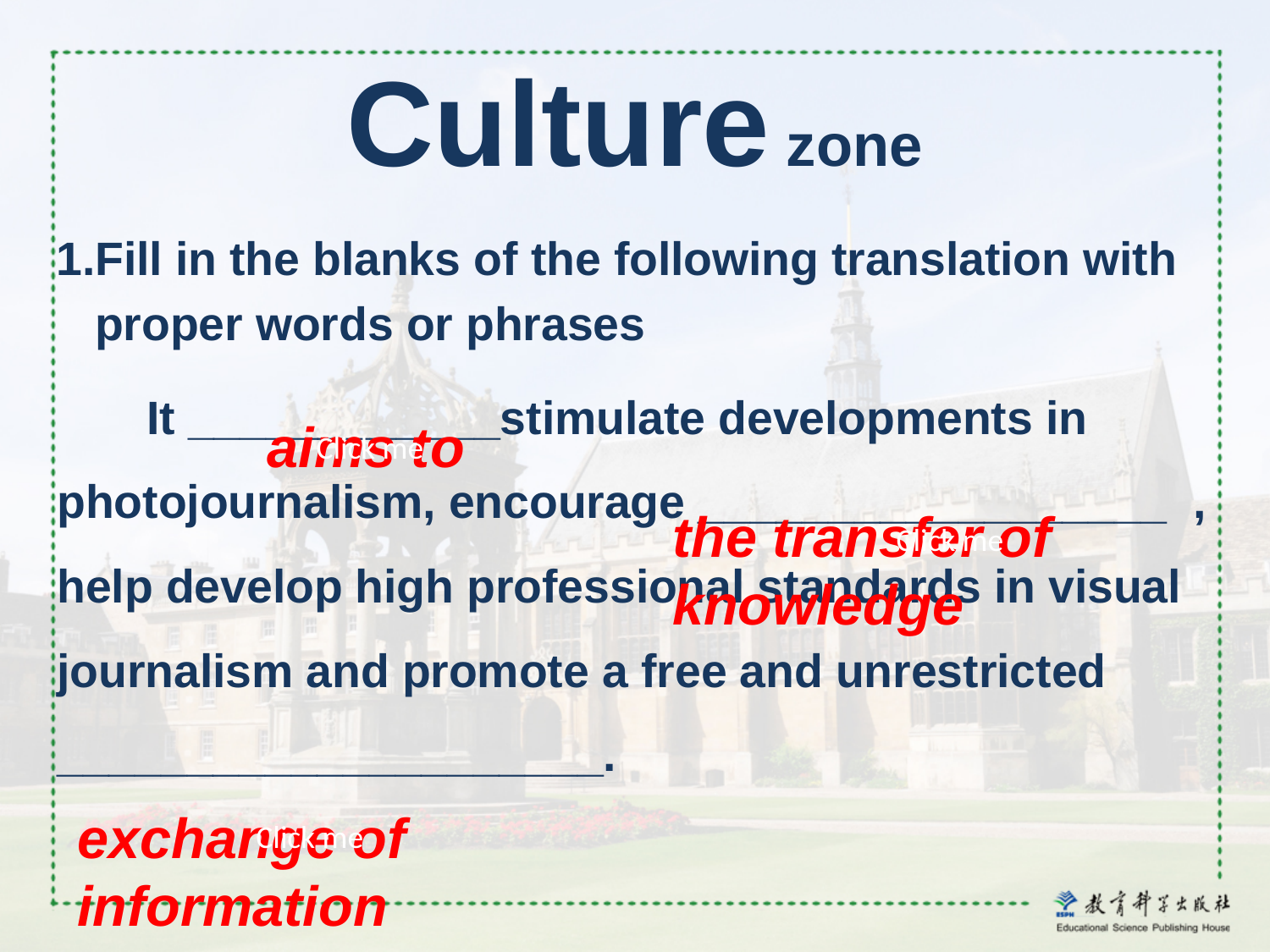

# Culture zone
   1.Fill in the blanks of the following translation with
      proper words or phrases
          It ____________stimulate developments in photojournalism, encourage __________________  , help develop high professional standards in visual journalism and promote a free and unrestricted _____________________.

aims to
Click me
the transfer of knowledge
Click me
exchange of information
Click me